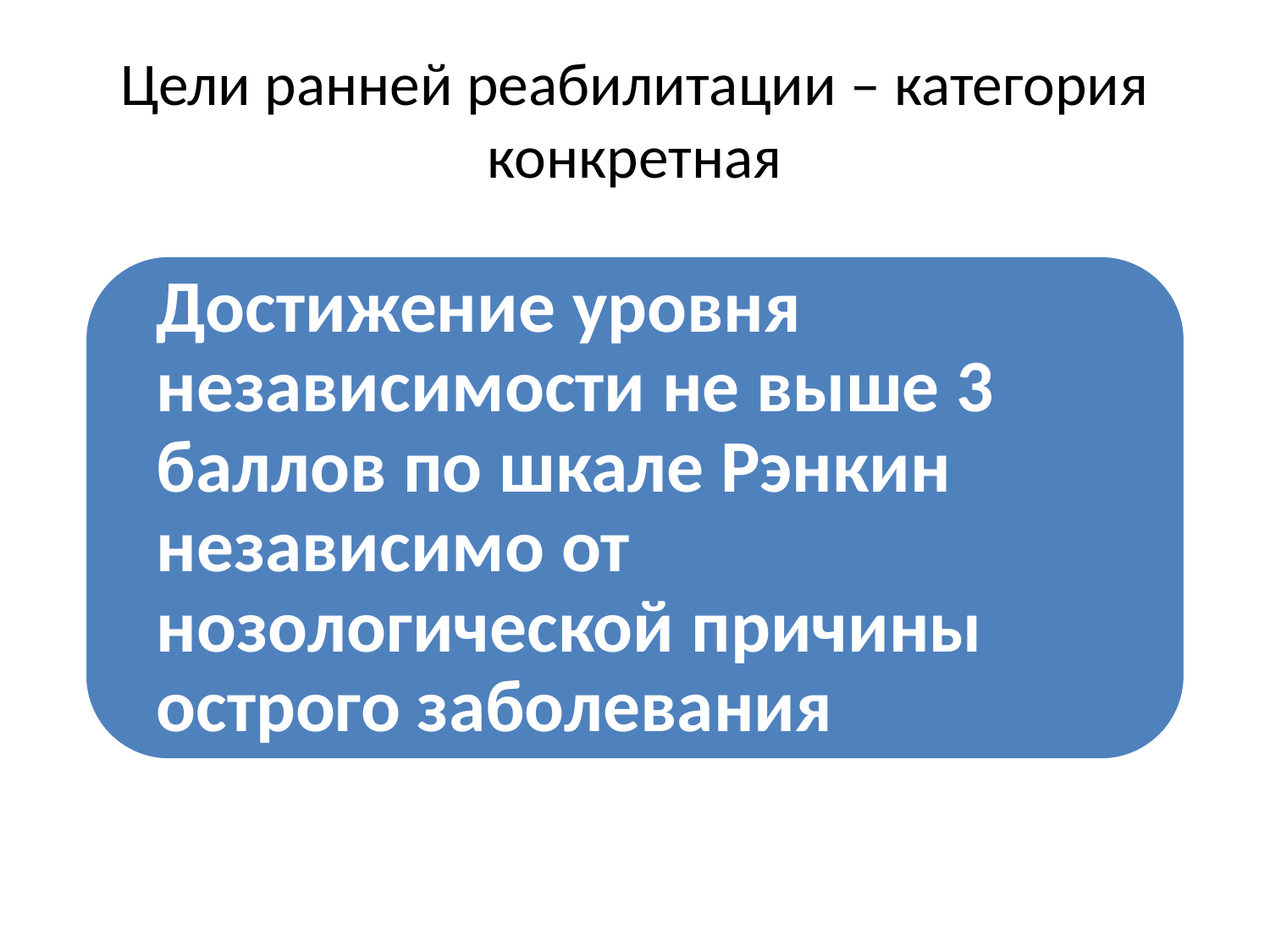

# Цели ранней реабилитации – категория конкретная
Достижение уровня независимости не выше 3 баллов по шкале Рэнкин независимо от нозологической причины острого заболевания